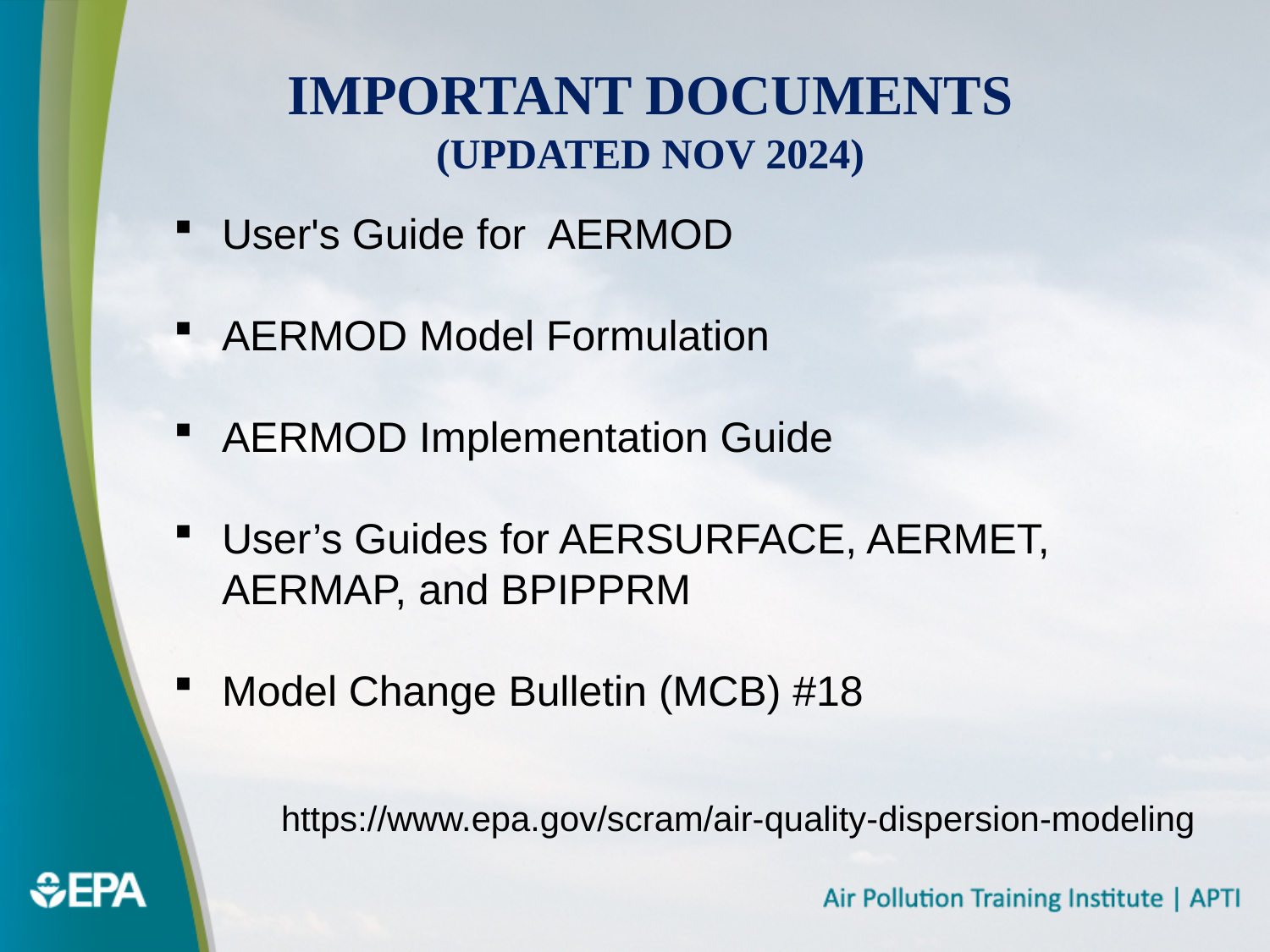

# Important Documents (updated Nov 2024)
User's Guide for  AERMOD

AERMOD Model Formulation

AERMOD Implementation Guide

User’s Guides for AERSURFACE, AERMET, AERMAP, and BPIPPRM

Model Change Bulletin (MCB) #18
https://www.epa.gov/scram/air-quality-dispersion-modeling